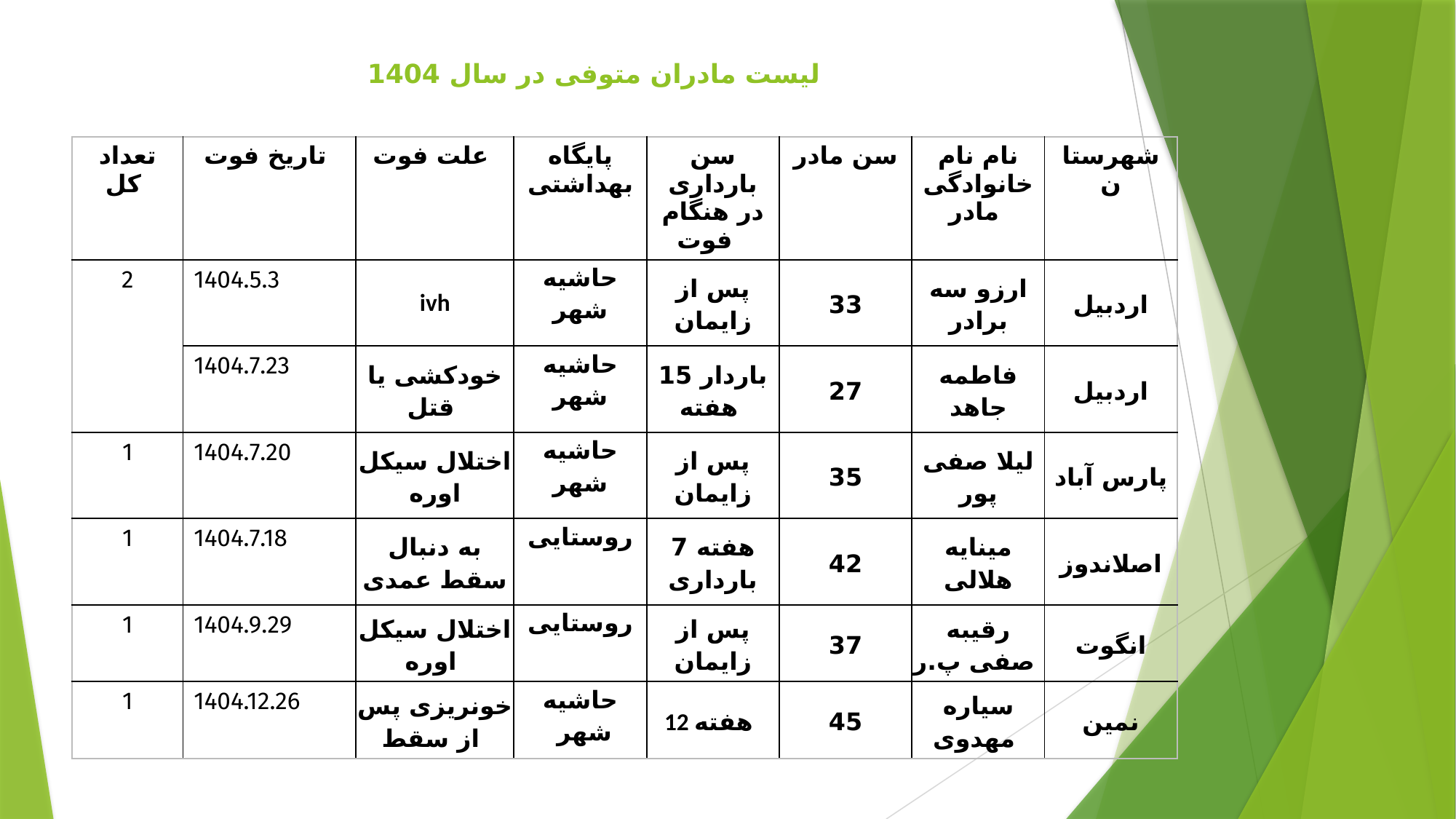

# لیست مادران متوفی در سال 1404
| تعداد کل | تاریخ فوت | علت فوت | پایگاه بهداشتی | سن بارداری در هنگام فوت | سن مادر | نام نام خانوادگی مادر | شهرستان |
| --- | --- | --- | --- | --- | --- | --- | --- |
| 2 | 1404.5.3 | ivh | حاشیه شهر | پس از زایمان | 33 | ارزو سه برادر | اردبیل |
|  | 1404.7.23 | خودکشی یا قتل | حاشیه شهر | باردار 15 هفته | 27 | فاطمه جاهد | اردبیل |
| 1 | 1404.7.20 | اختلال سیکل اوره | حاشیه شهر | پس از زایمان | 35 | لیلا صفی پور | پارس آباد |
| 1 | 1404.7.18 | به دنبال سقط عمدی | روستایی | هفته 7 بارداری | 42 | مینایه هلالی | اصلاندوز |
| 1 | 1404.9.29 | اختلال سیکل اوره | روستایی | پس از زایمان | 37 | رقیبه صفی پ.ر | انگوت |
| 1 | 1404.12.26 | خونریزی پس از سقط | حاشیه شهر | 12 هفته | 45 | سیاره مهدوی | نمین |